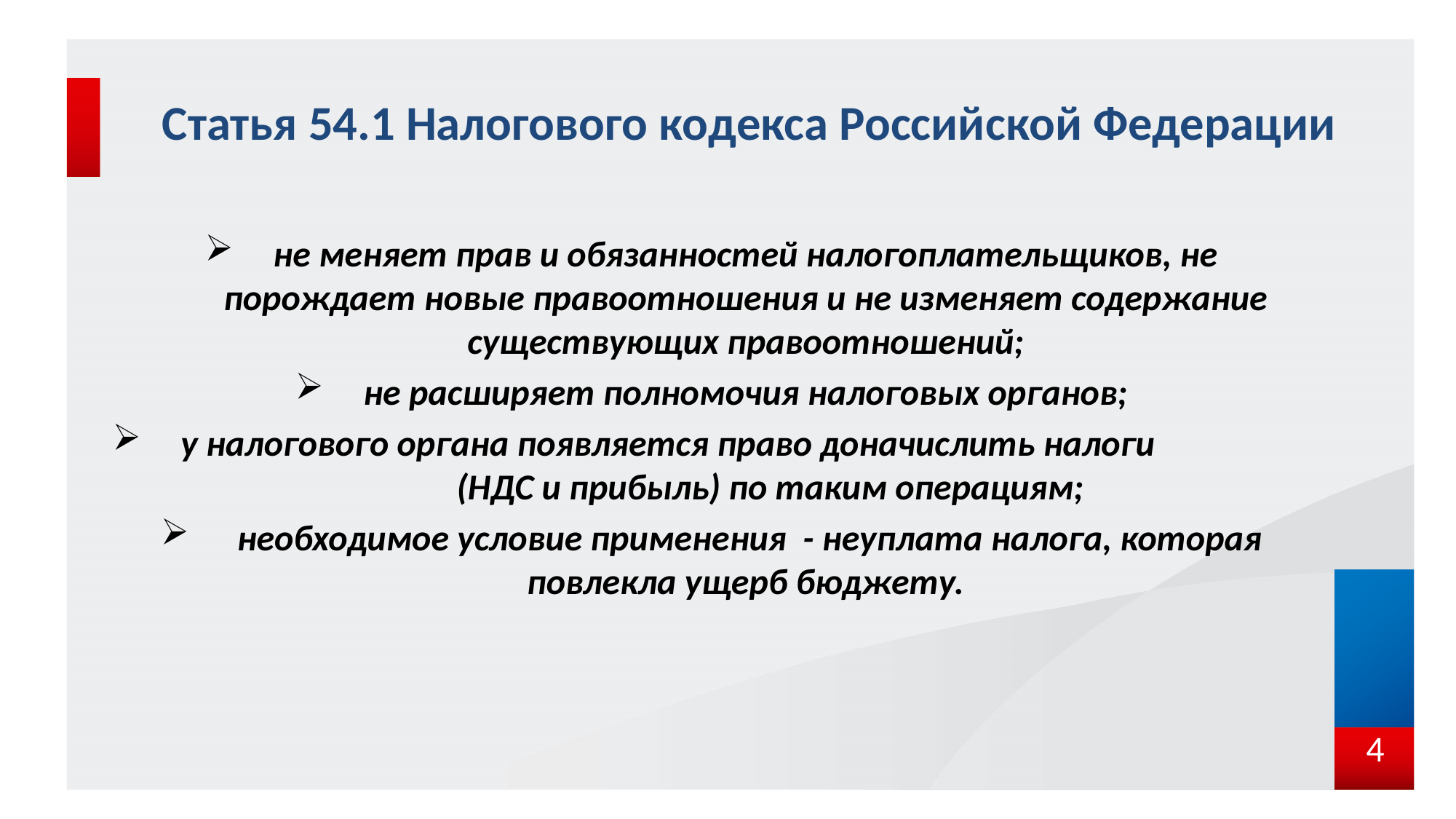

# Статья 54.1 Налогового кодекса Российской Федерации
не меняет прав и обязанностей налогоплательщиков, не порождает новые правоотношения и не изменяет содержание существующих правоотношений;
не расширяет полномочия налоговых органов;
у налогового органа появляется право доначислить налоги                          (НДС и прибыль) по таким операциям;
 необходимое условие применения  - неуплата налога, которая повлекла ущерб бюджету.

4